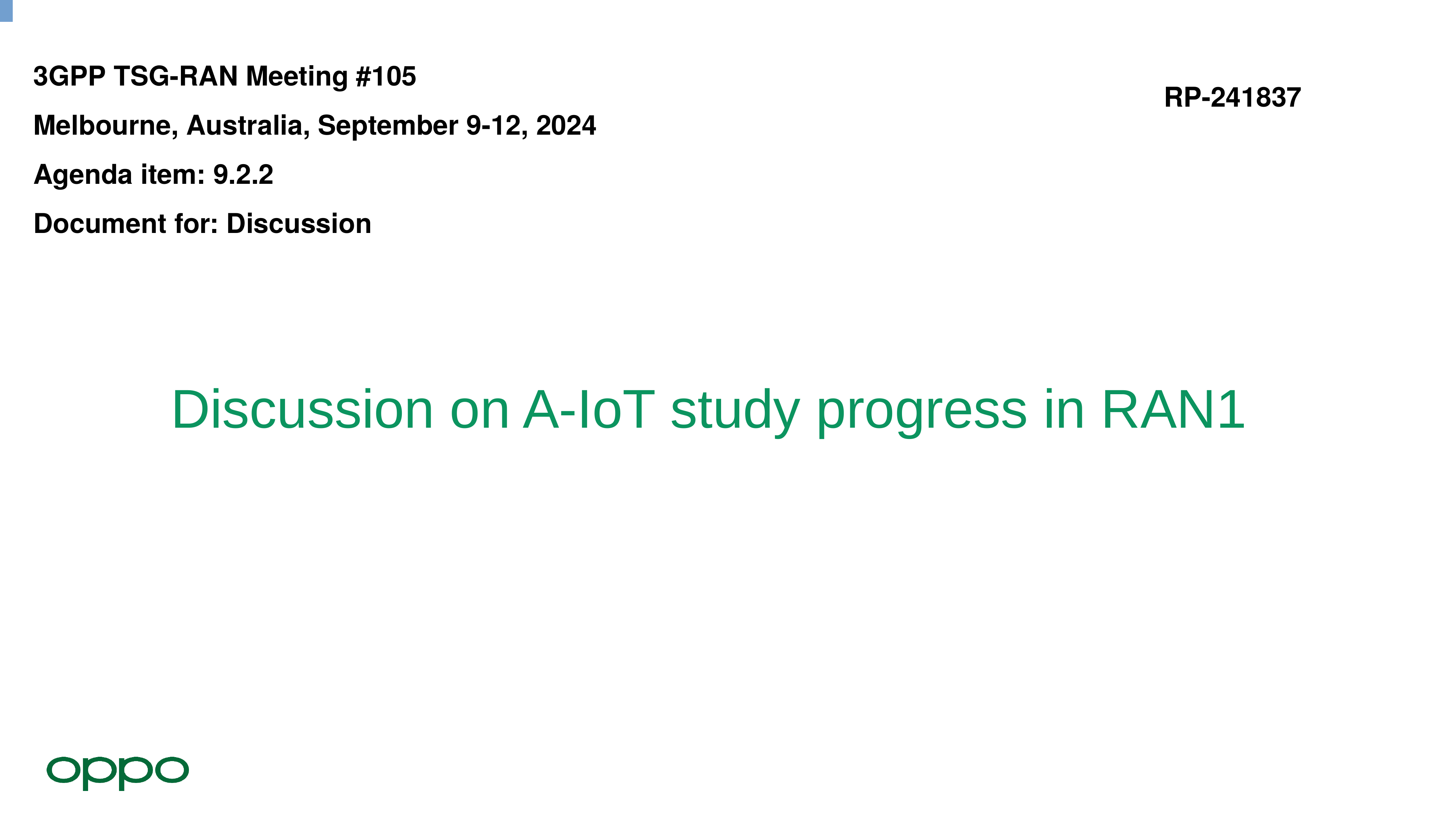

3GPP TSG-RAN Meeting #105
Melbourne, Australia, September 9-12, 2024
Agenda item: 9.2.2
Document for: Discussion
RP-241837
# Discussion on A-IoT study progress in RAN1